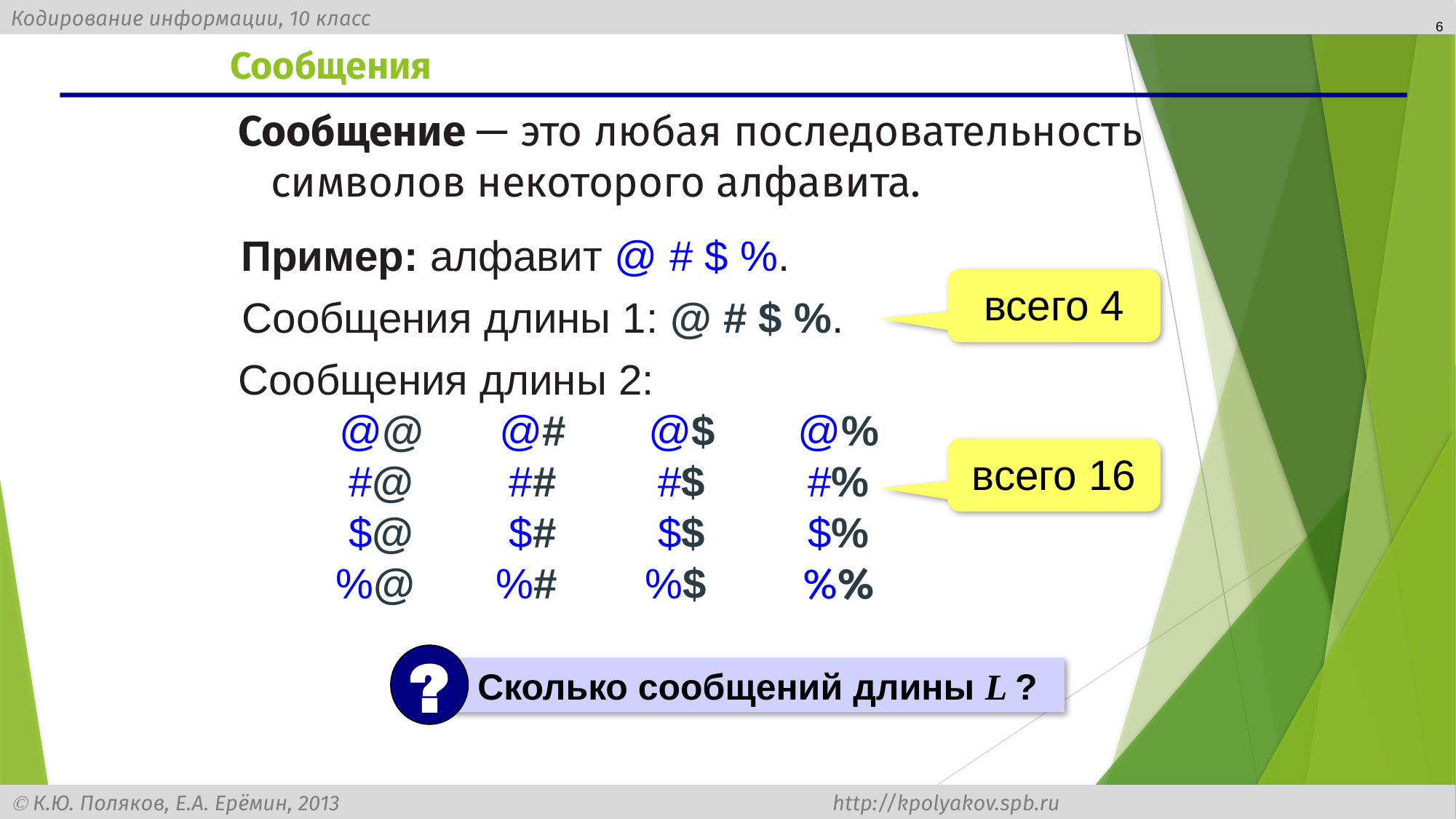

6
# Сообщения
Сообщение — это любая последовательность символов некоторого алфавита.
Пример: алфавит @ # $ %.
всего 4
Сообщения длины 1: @ # $ %.
Сообщения длины 2:
	@@ 	@# 	@$ 	@%
	#@ 	## 	#$ 	#%
	$@ 	$# 	$$ 	$%
	%@  	%#  	%$  	%%
всего 16
?
  Сколько сообщений длины L ?